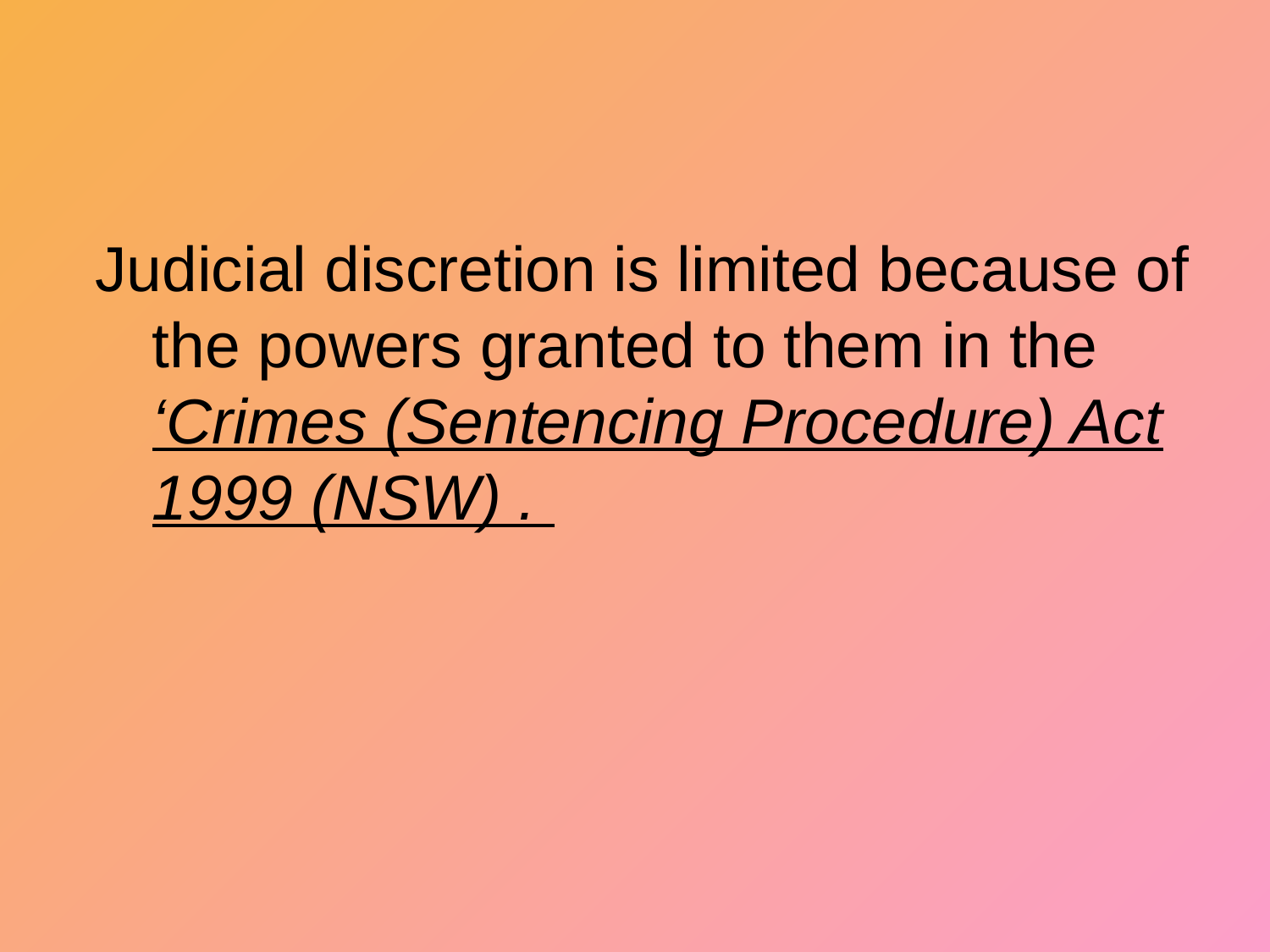

#
Judicial discretion is limited because of the powers granted to them in the ‘Crimes (Sentencing Procedure) Act 1999 (NSW) .